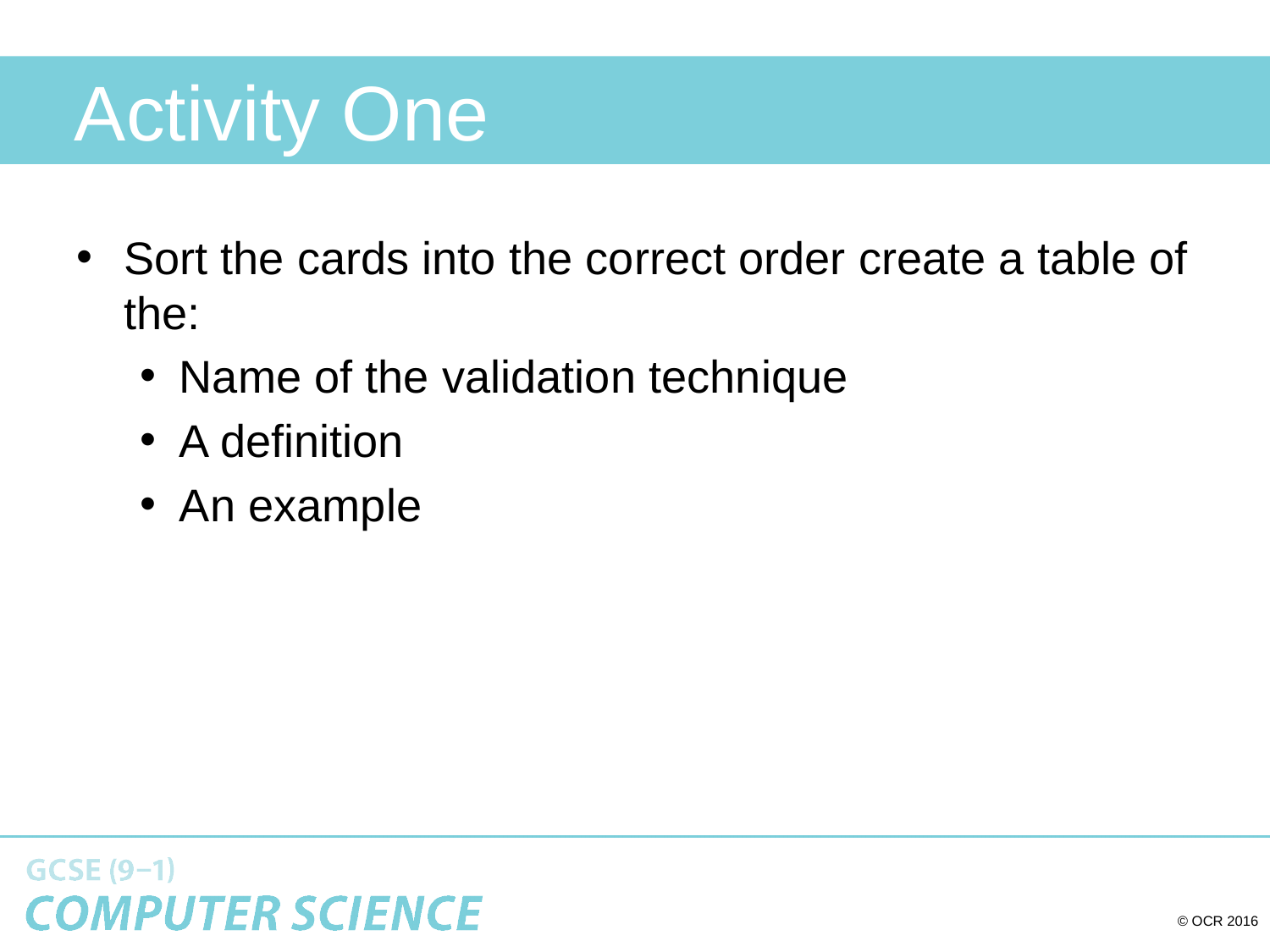

# Activity One
Sort the cards into the correct order create a table of the:
Name of the validation technique
A definition
An example